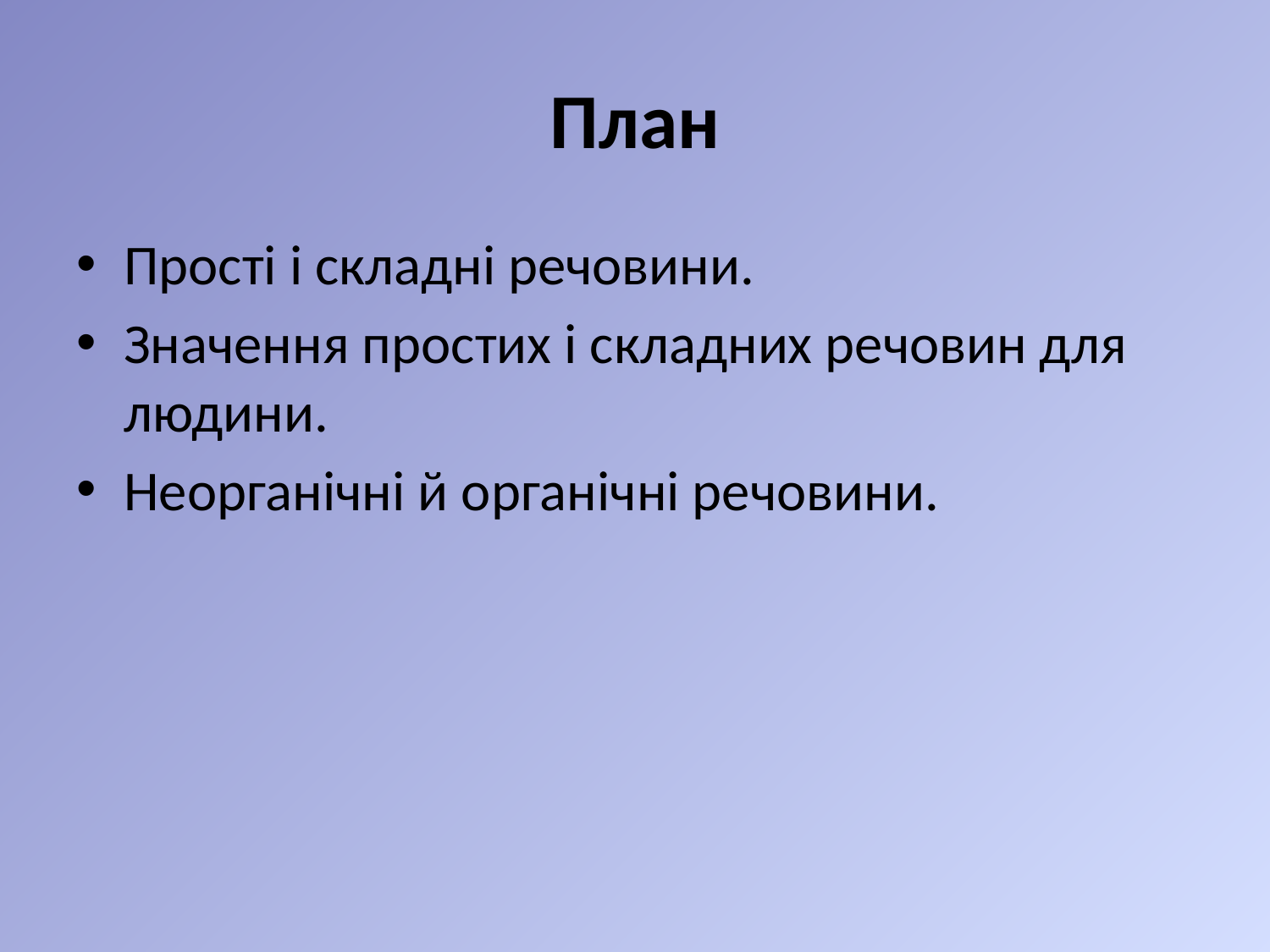

# План
Прості і складні речовини.
Значення простих і складних речовин для людини.
Неорганічні й органічні речовини.